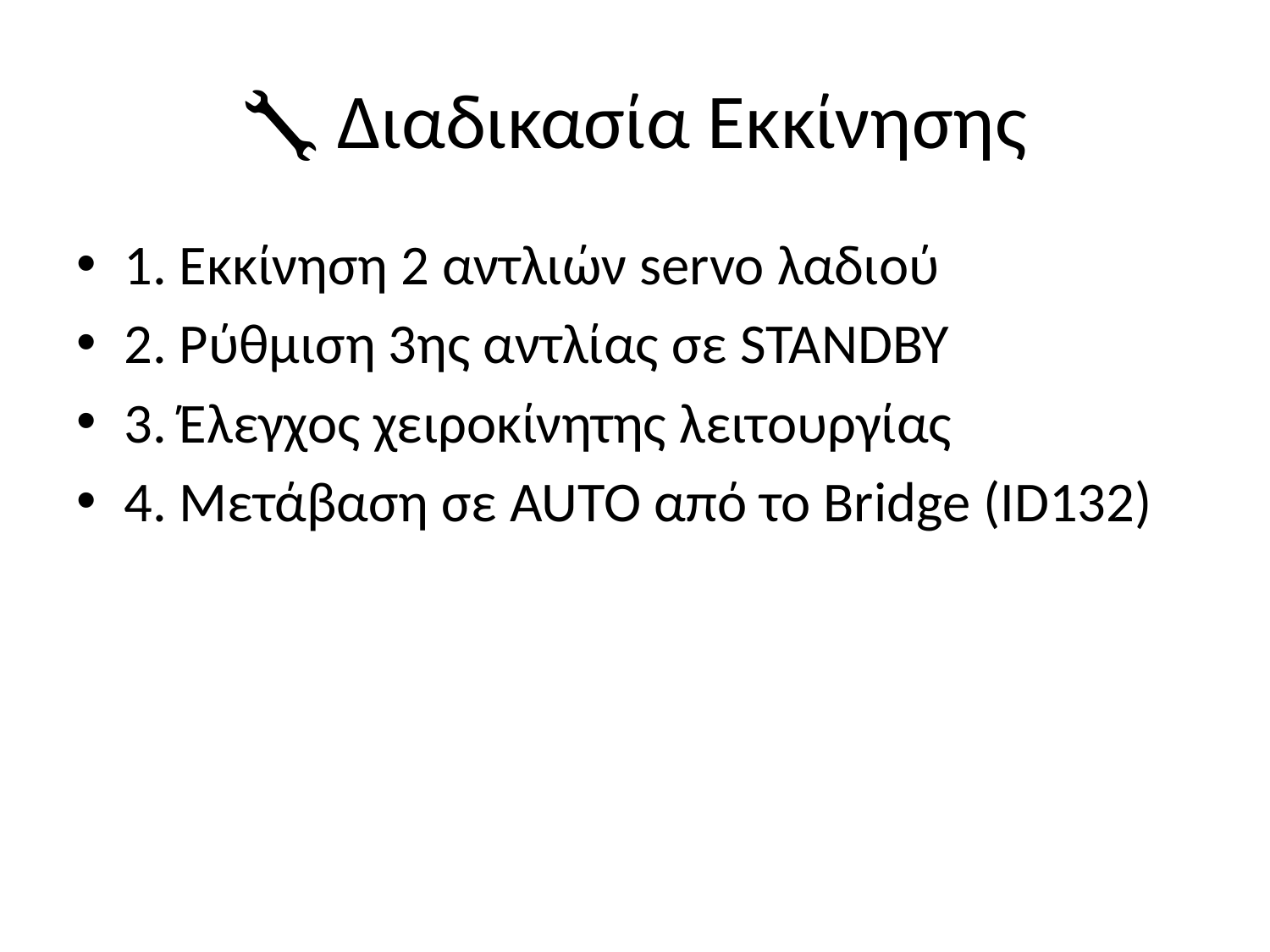

# 🔧 Διαδικασία Εκκίνησης
1. Εκκίνηση 2 αντλιών servo λαδιού
2. Ρύθμιση 3ης αντλίας σε STANDBY
3. Έλεγχος χειροκίνητης λειτουργίας
4. Μετάβαση σε AUTO από το Bridge (ID132)